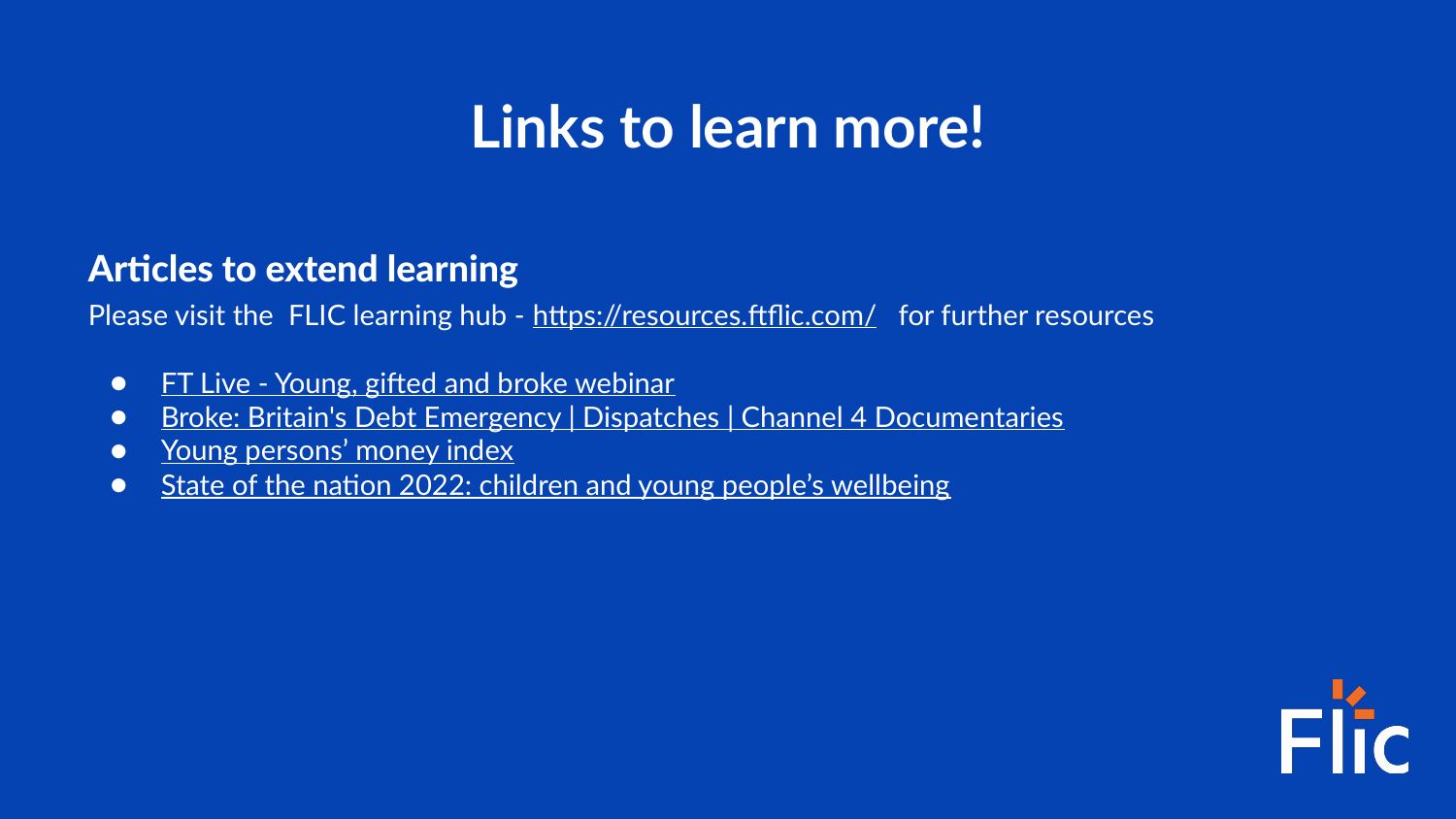

Links to learn more!
Articles to extend learning
Please visit the  FLIC learning hub - https://resources.ftflic.com/   for further resources

FT Live - Young, gifted and broke webinar
Broke: Britain's Debt Emergency | Dispatches | Channel 4 Documentaries
Young persons’ money index
State of the nation 2022: children and young people’s wellbeing